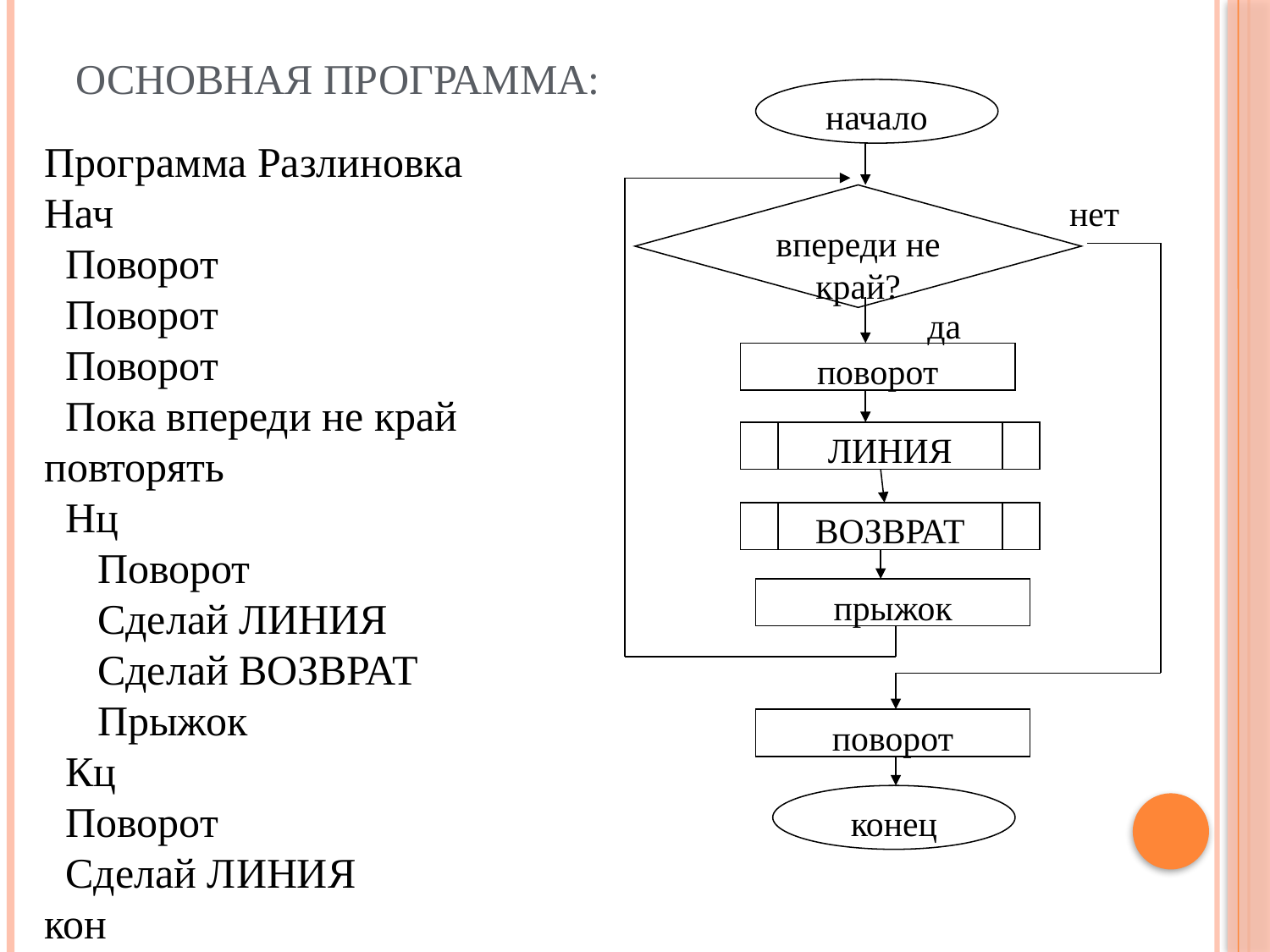

# Основная программа:
начало
впереди не край?
нет
да
поворот
ЛИНИЯ
ВОЗВРАТ
прыжок
поворот
конец
Программа Разлиновка
Нач
  Поворот
  Поворот
  Поворот
  Пока впереди не край
повторять
  Нц
     Поворот
     Сделай ЛИНИЯ
     Сделай ВОЗВРАТ
     Прыжок
  Кц
  Поворот
  Сделай ЛИНИЯ
кон